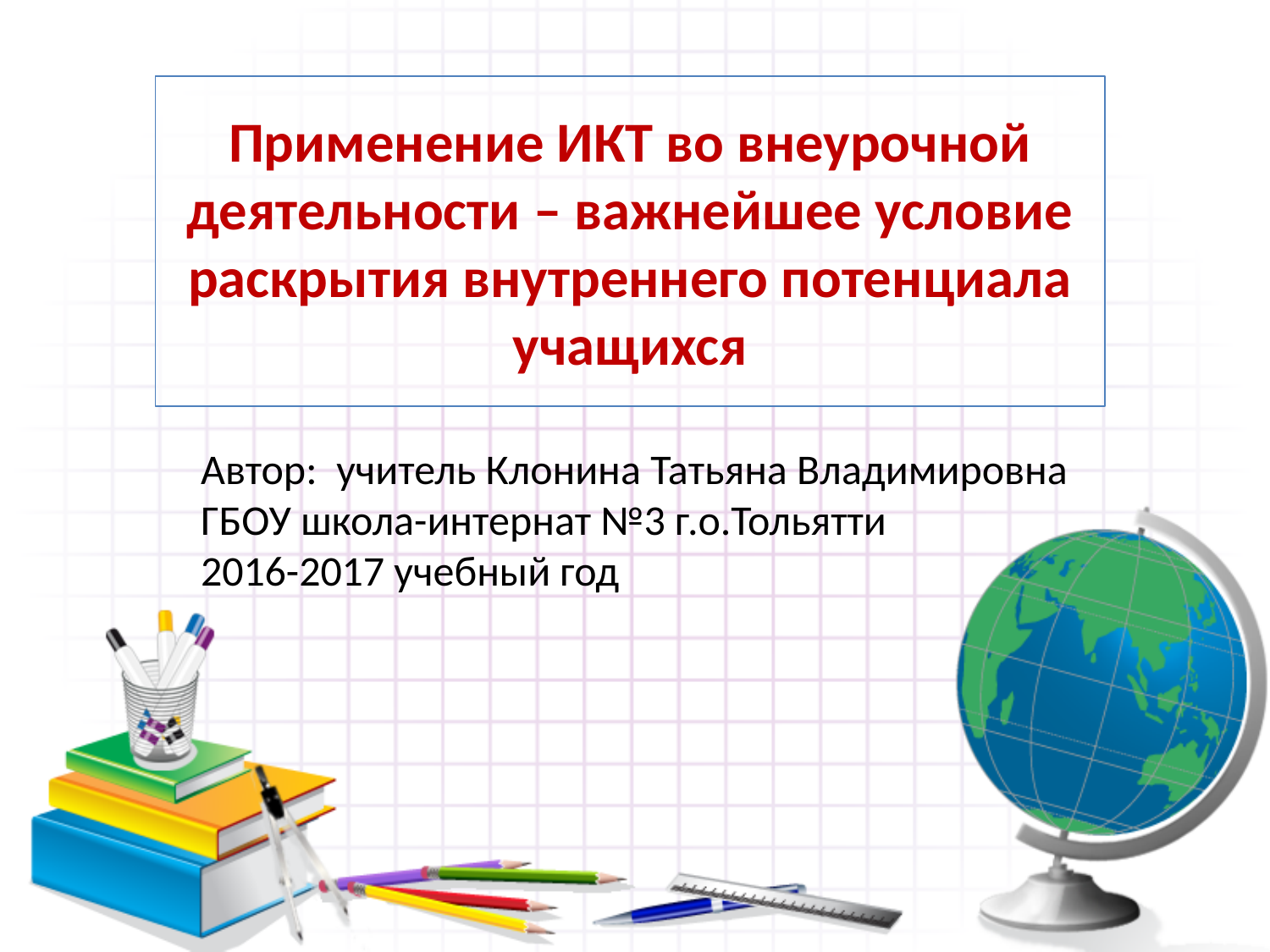

# Применение ИКТ во внеурочной деятельности – важнейшее условие раскрытия внутреннего потенциала учащихся
Автор:  учитель Клонина Татьяна Владимировна
ГБОУ школа-интернат №3 г.о.Тольятти
2016-2017 учебный год